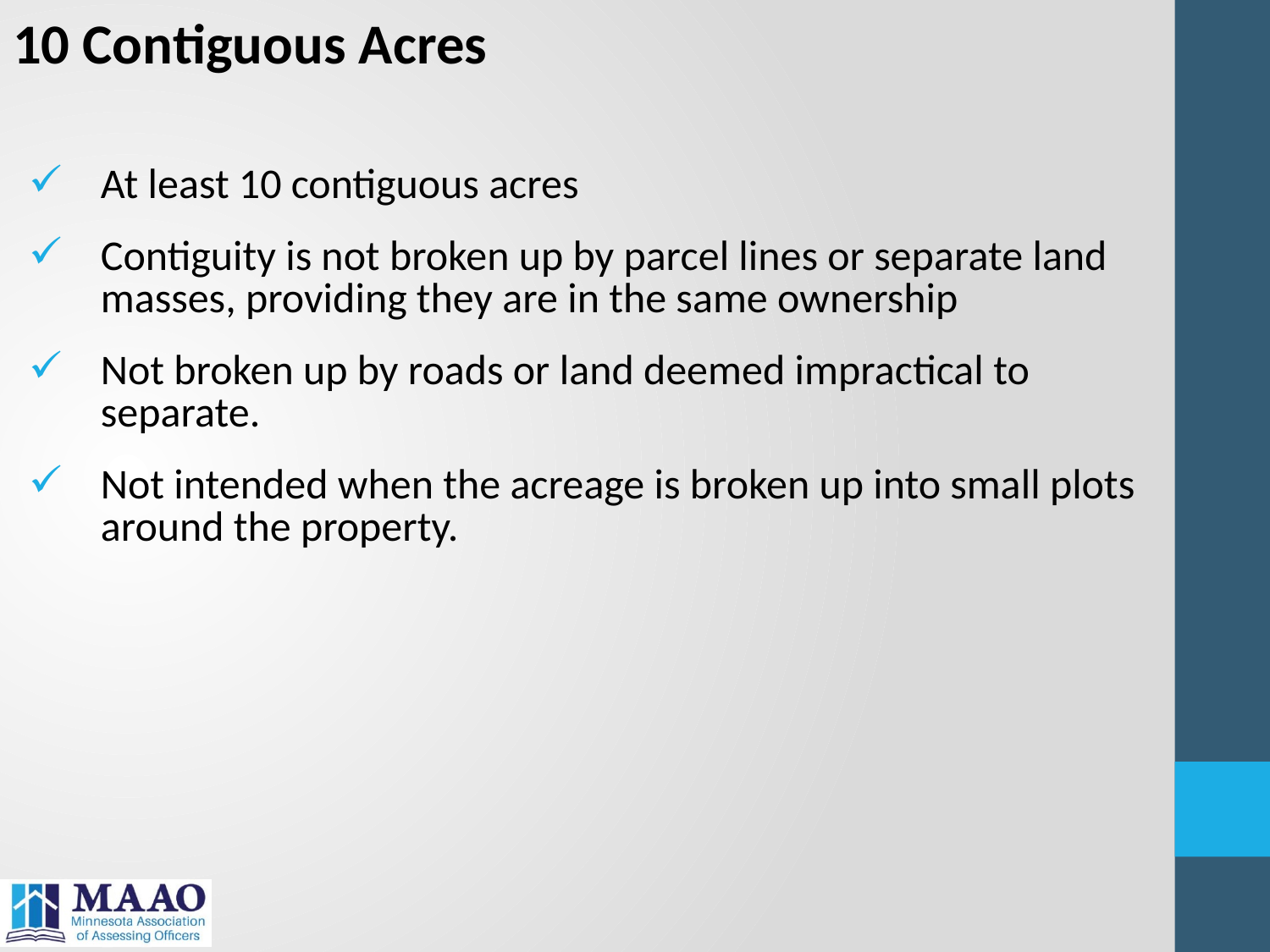

10 Contiguous Acres

At least 10 contiguous acres
Contiguity is not broken up by parcel lines or separate land masses, providing they are in the same ownership
Not broken up by roads or land deemed impractical to separate.
Not intended when the acreage is broken up into small plots around the property.